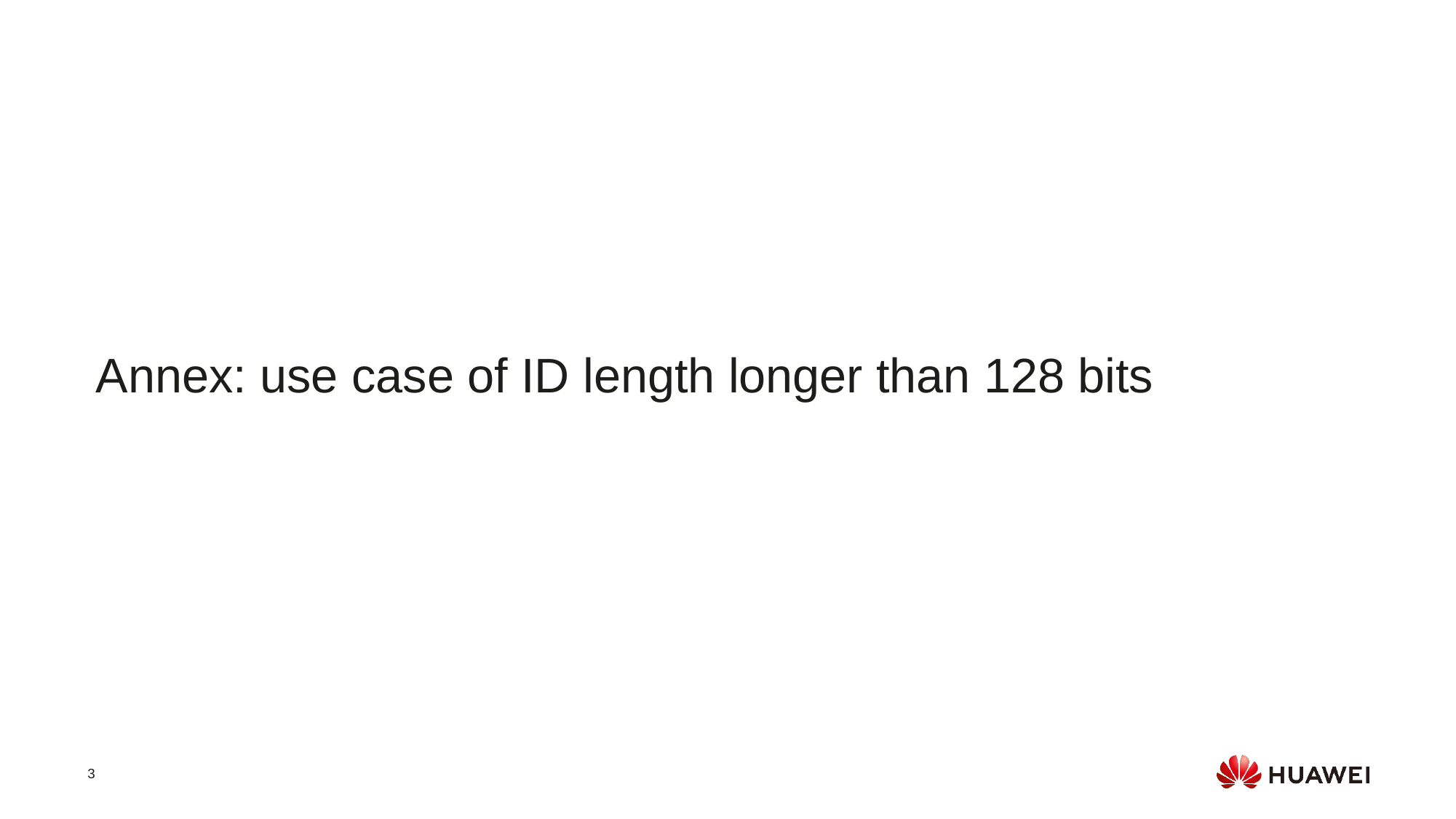

Annex: use case of ID length longer than 128 bits